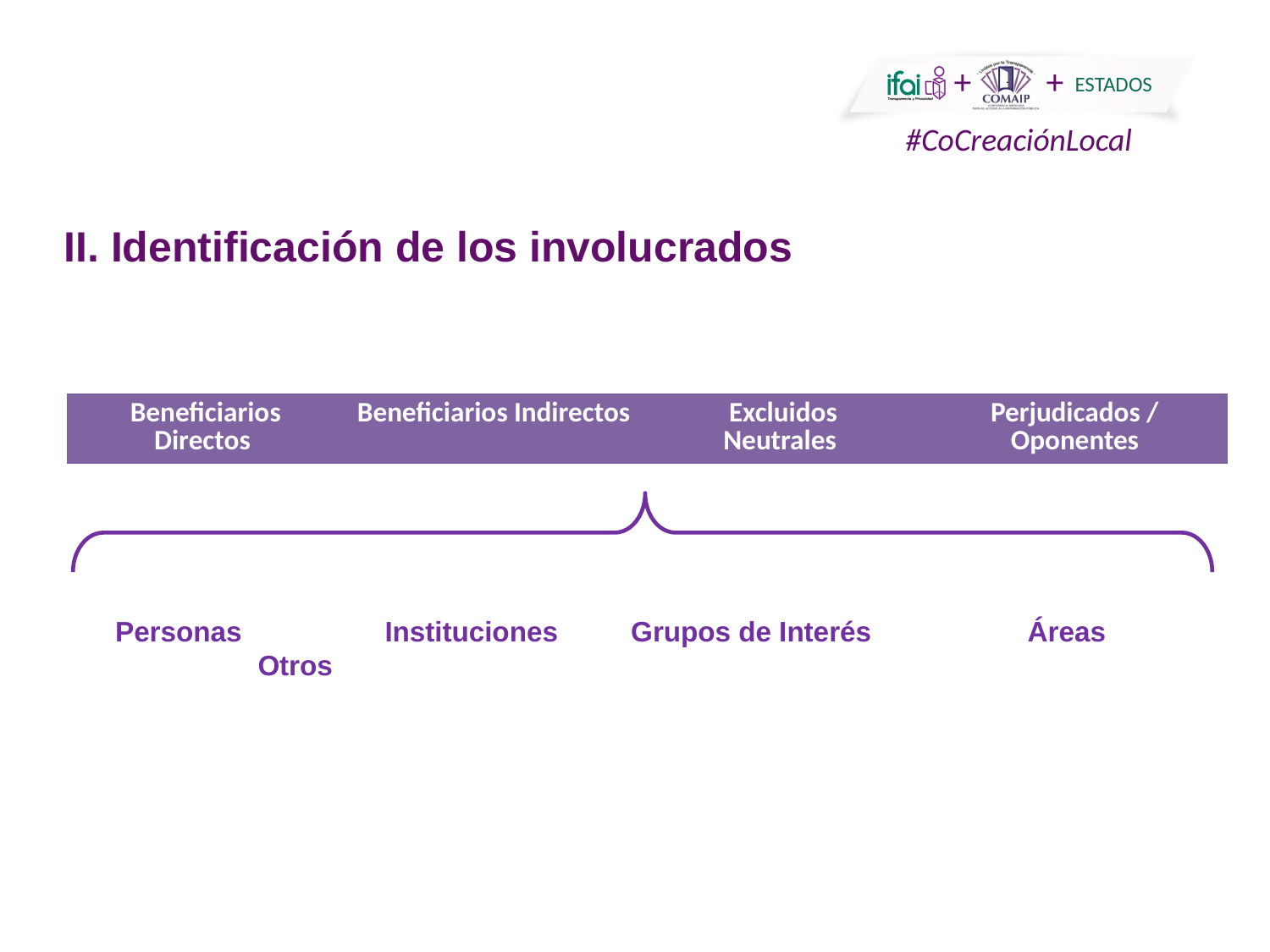

II. Identificación de los involucrados
| Beneficiarios Directos | Beneficiarios Indirectos | Excluidos Neutrales | Perjudicados / Oponentes |
| --- | --- | --- | --- |
Personas    	  Instituciones    	 Grupos de Interés 	   Áreas   		  Otros